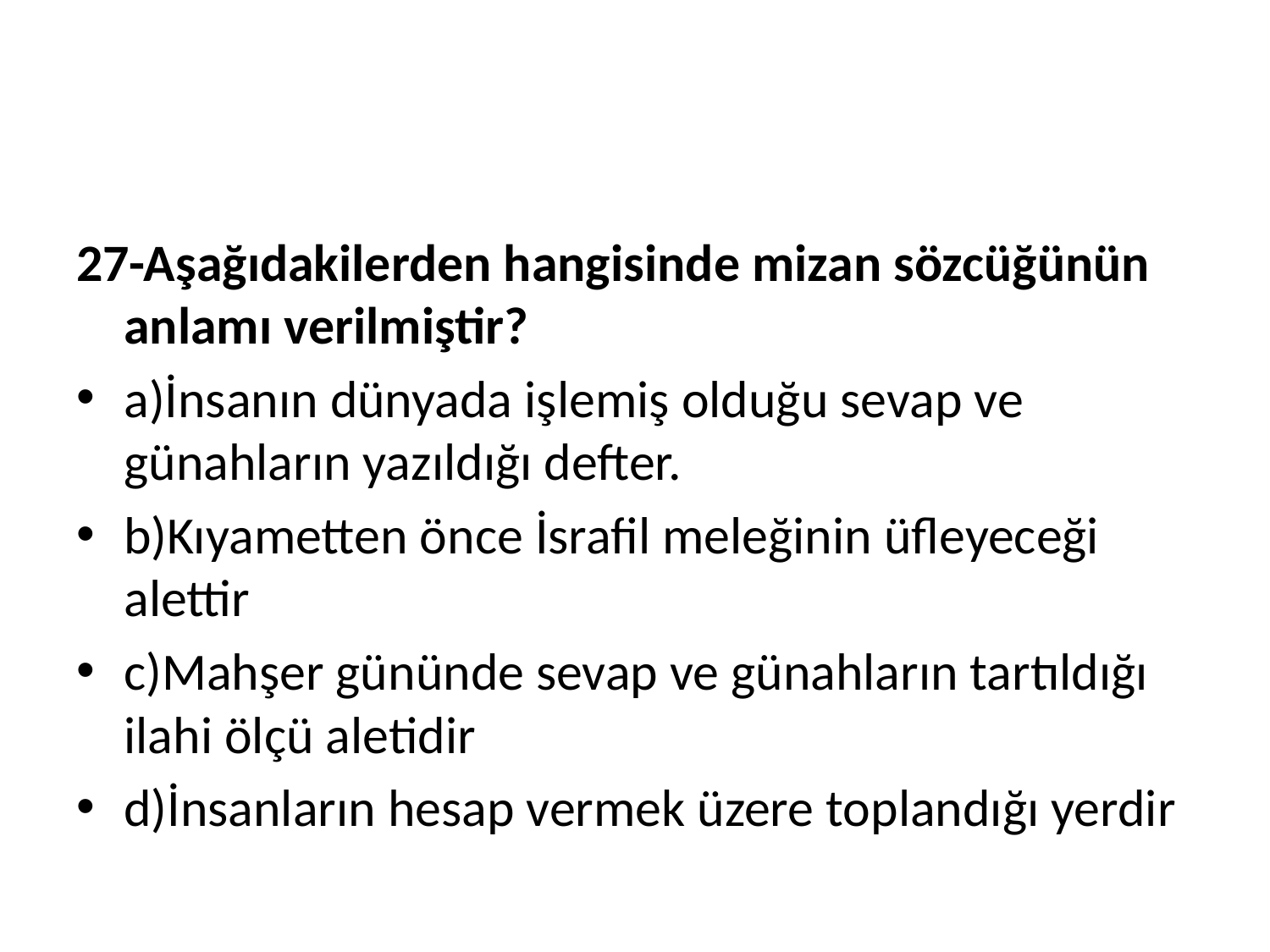

#
27-Aşağıdakilerden hangisinde mizan sözcüğünün anlamı verilmiştir?
a)İnsanın dünyada işlemiş olduğu sevap ve günahların yazıldığı defter.
b)Kıyametten önce İsrafil meleğinin üfleyeceği alettir
c)Mahşer gününde sevap ve günahların tartıldığı ilahi ölçü aletidir
d)İnsanların hesap vermek üzere toplandığı yerdir